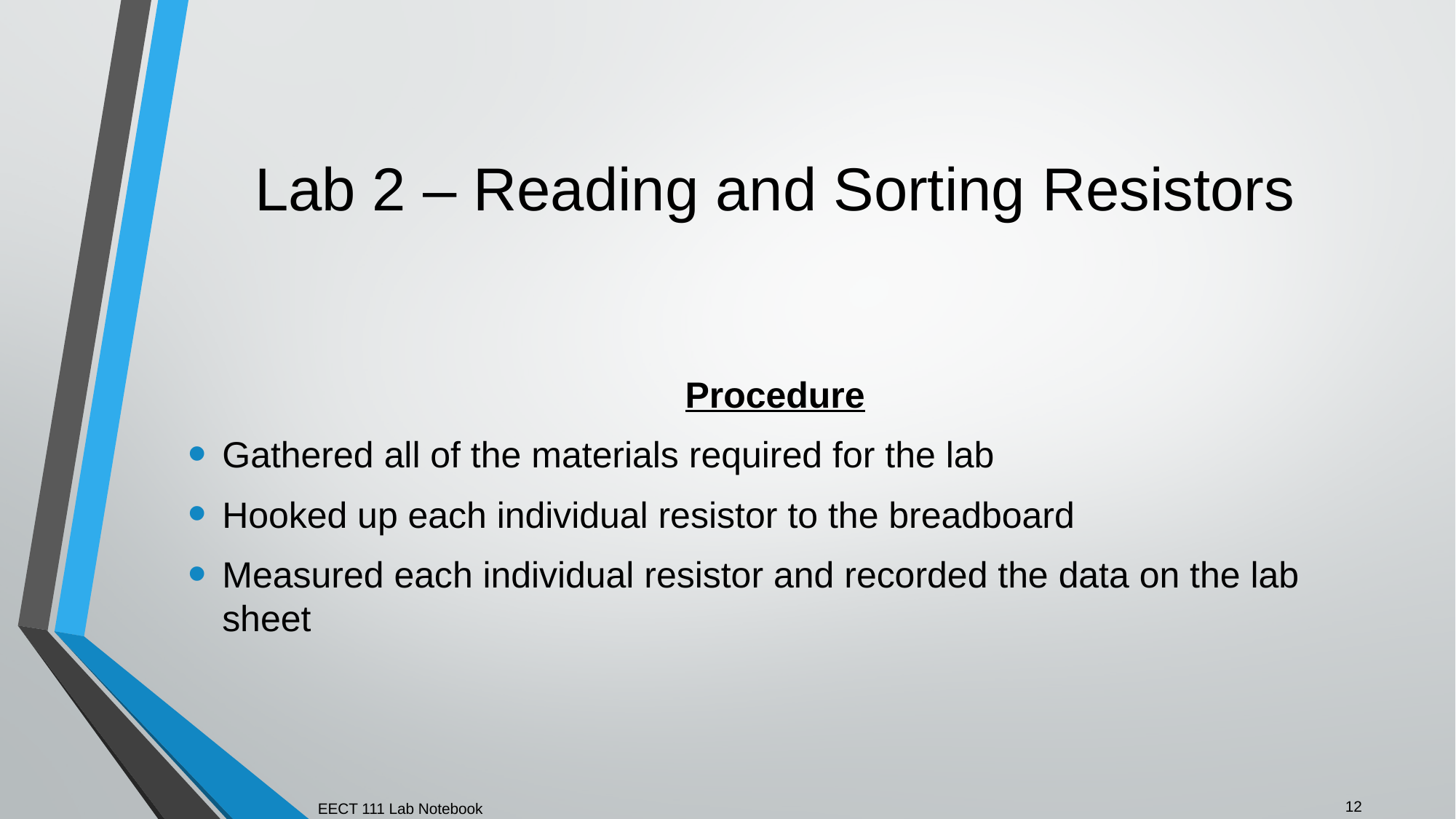

# Lab 2 – Reading and Sorting Resistors
Procedure
Gathered all of the materials required for the lab
Hooked up each individual resistor to the breadboard
Measured each individual resistor and recorded the data on the lab sheet
12
EECT 111 Lab Notebook